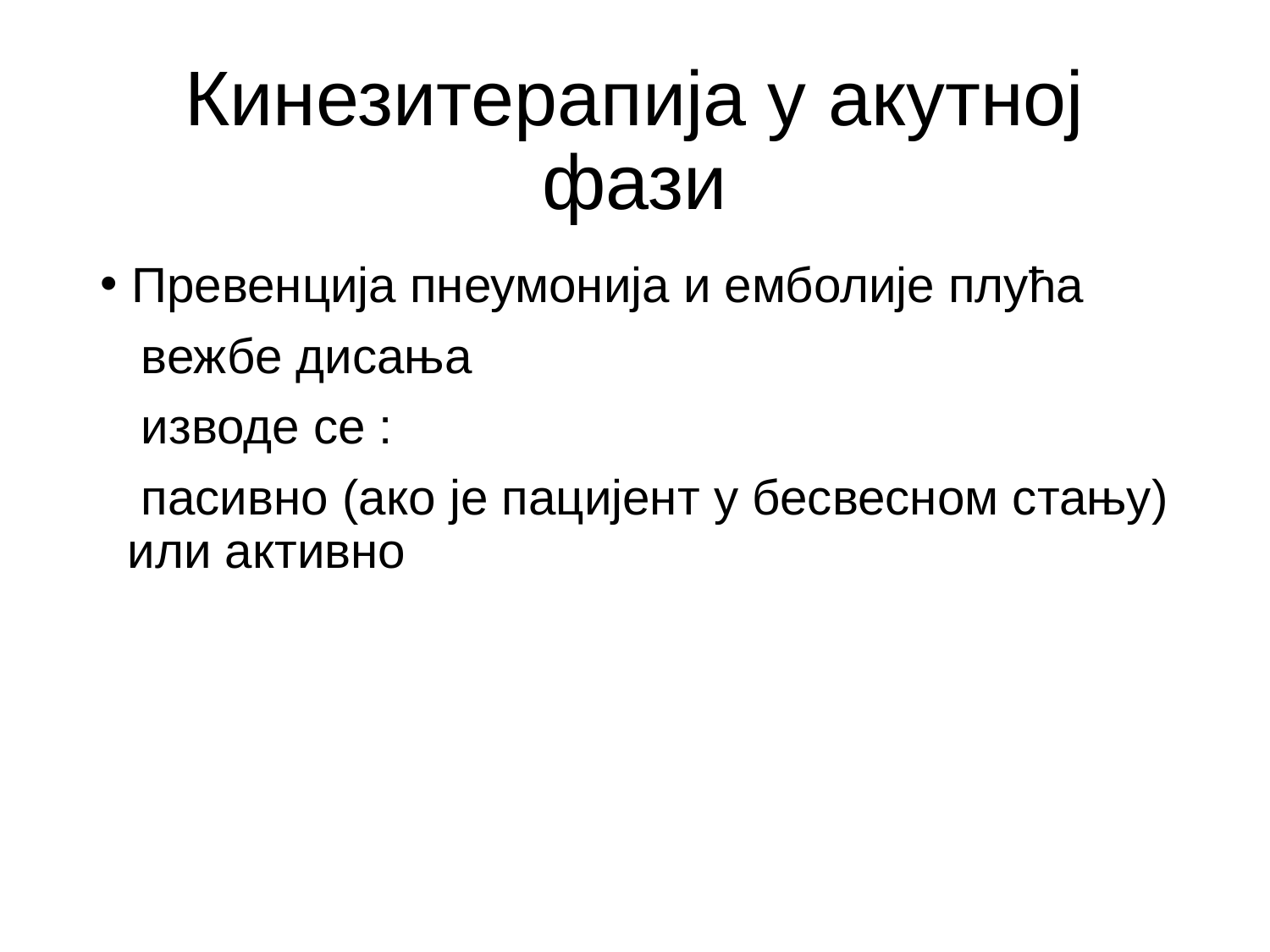

# Кинезитерапија у акутној фази
Превенција пнеумонија и емболије плућа
   вежбе дисања
   изводе се :
   пасивно (ако је пацијент у бесвесном стању)   или активно